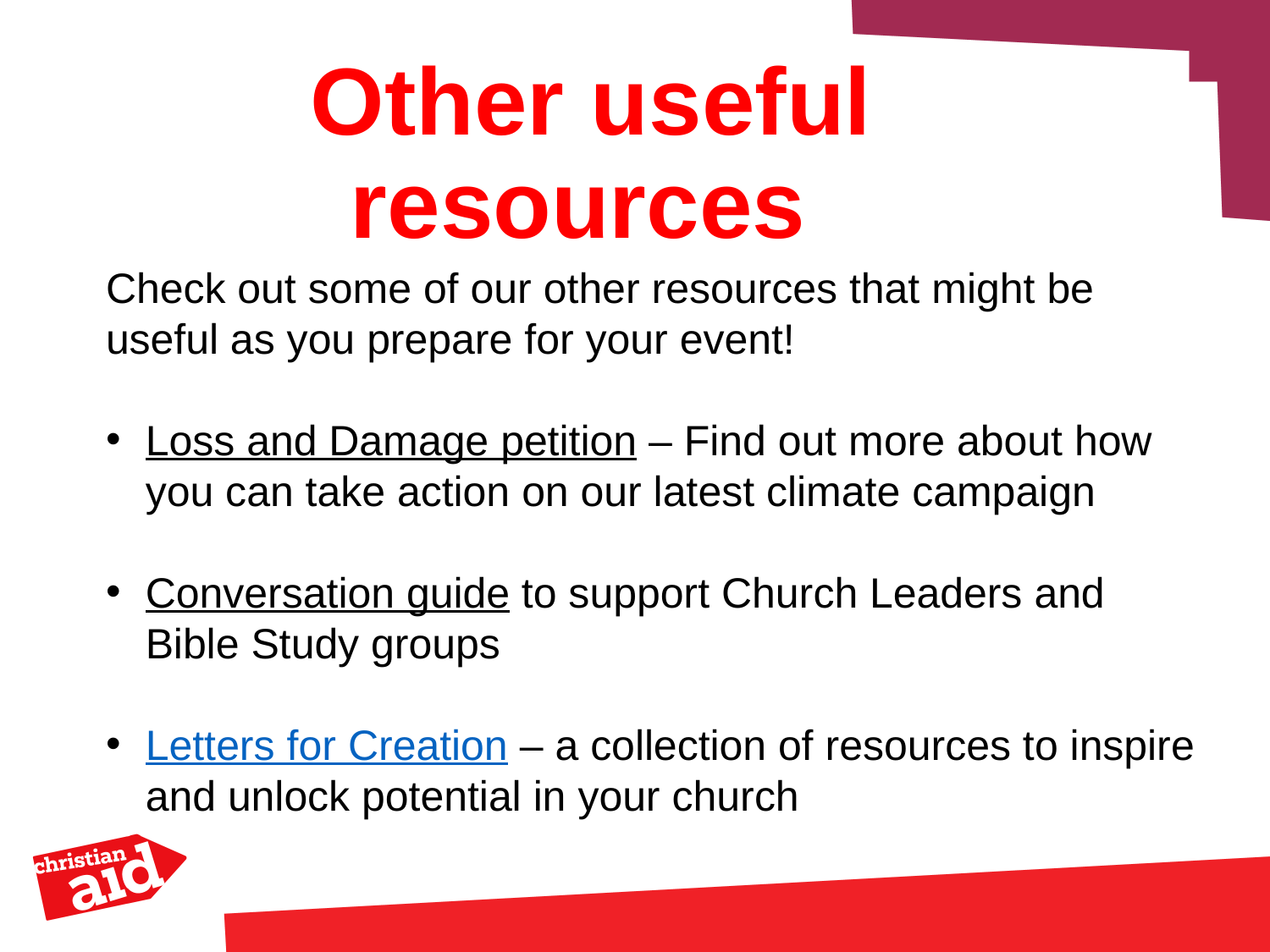

# Other useful resources
Check out some of our other resources that might be useful as you prepare for your event!

Loss and Damage petition – Find out more about how you can take action on our latest climate campaign

Conversation guide to support Church Leaders and Bible Study groups

Letters for Creation – a collection of resources to inspire and unlock potential in your church